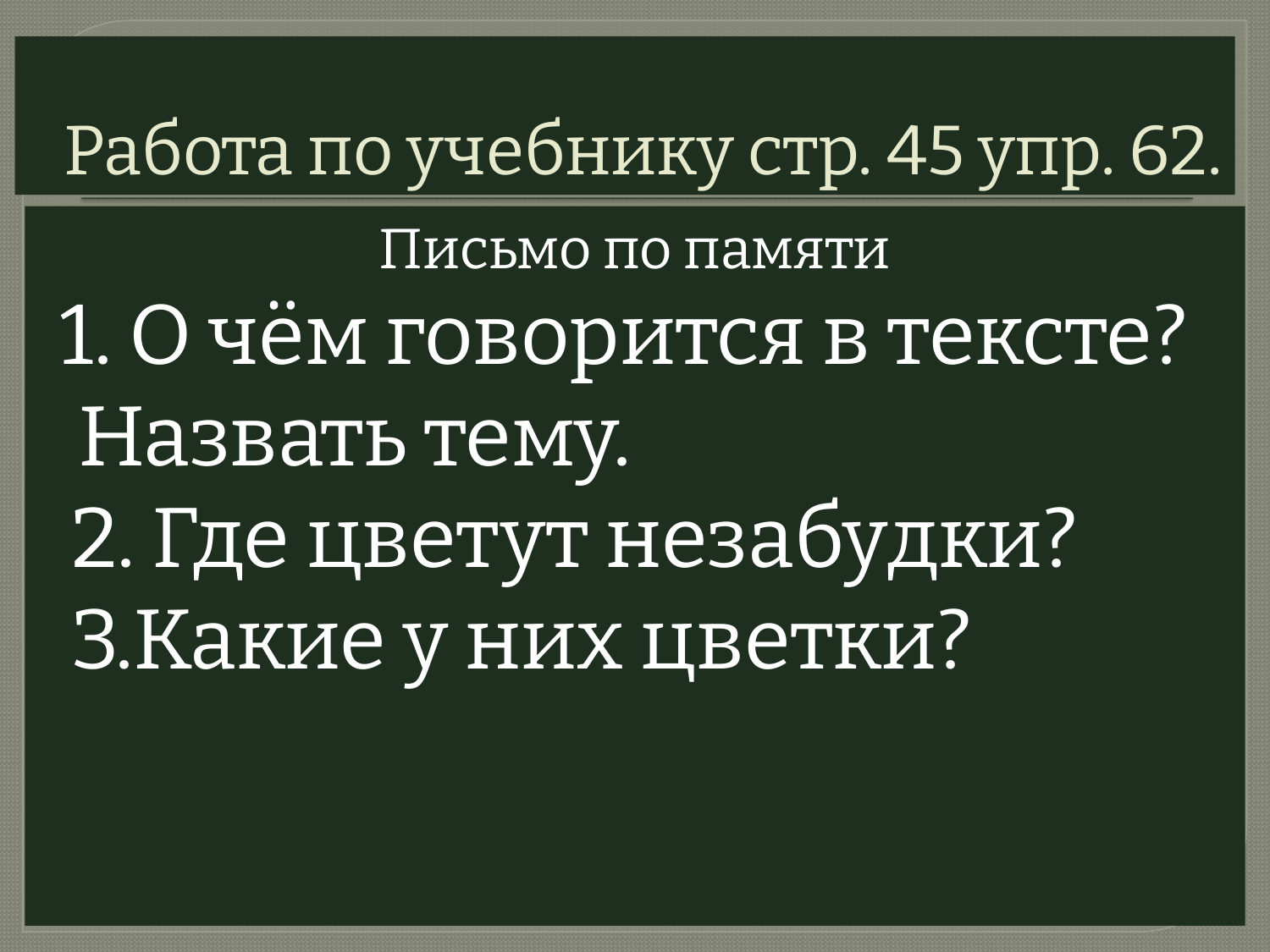

# Работа по учебнику стр. 45 упр. 62.
Письмо по памяти
  1. О чём говорится в тексте? Назвать тему.
  2. Где цветут незабудки?
  3.Какие у них цветки?